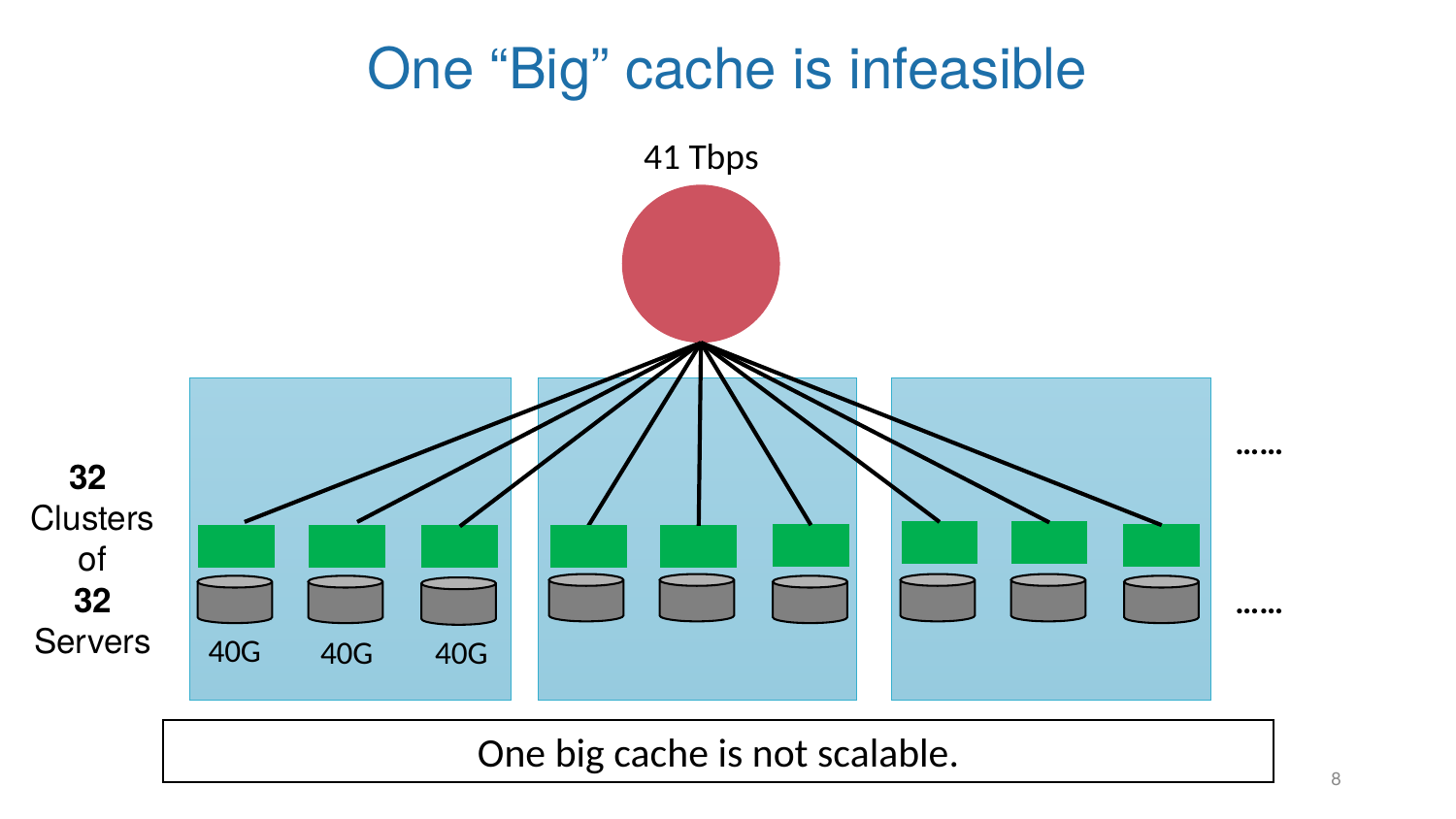

# One “Big” cache is infeasible
41 Tbps

……
32
Clusters
of
32
Servers

……

40G
40G
40G
One big cache is not scalable.
8